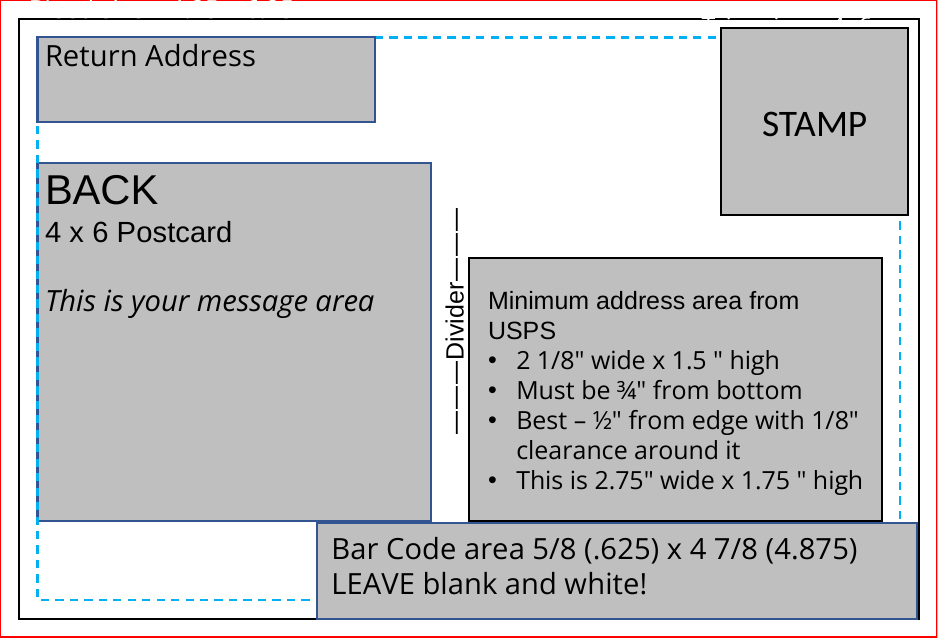

Bleed size – 4.25 x 6.25
Trim size – 4x6

STAMP

Return Address
BACK
4 x 6 Postcard

This is your message area
Minimum address area from USPS
2 1/8" wide x 1.5 " high
Must be ¾" from bottom
Best – ½" from edge with 1/8" clearance around it
This is 2.75" wide x 1.75 " high
———Divider———
Bar Code area 5/8 (.625) x 4 7/8 (4.875)
LEAVE blank and white!